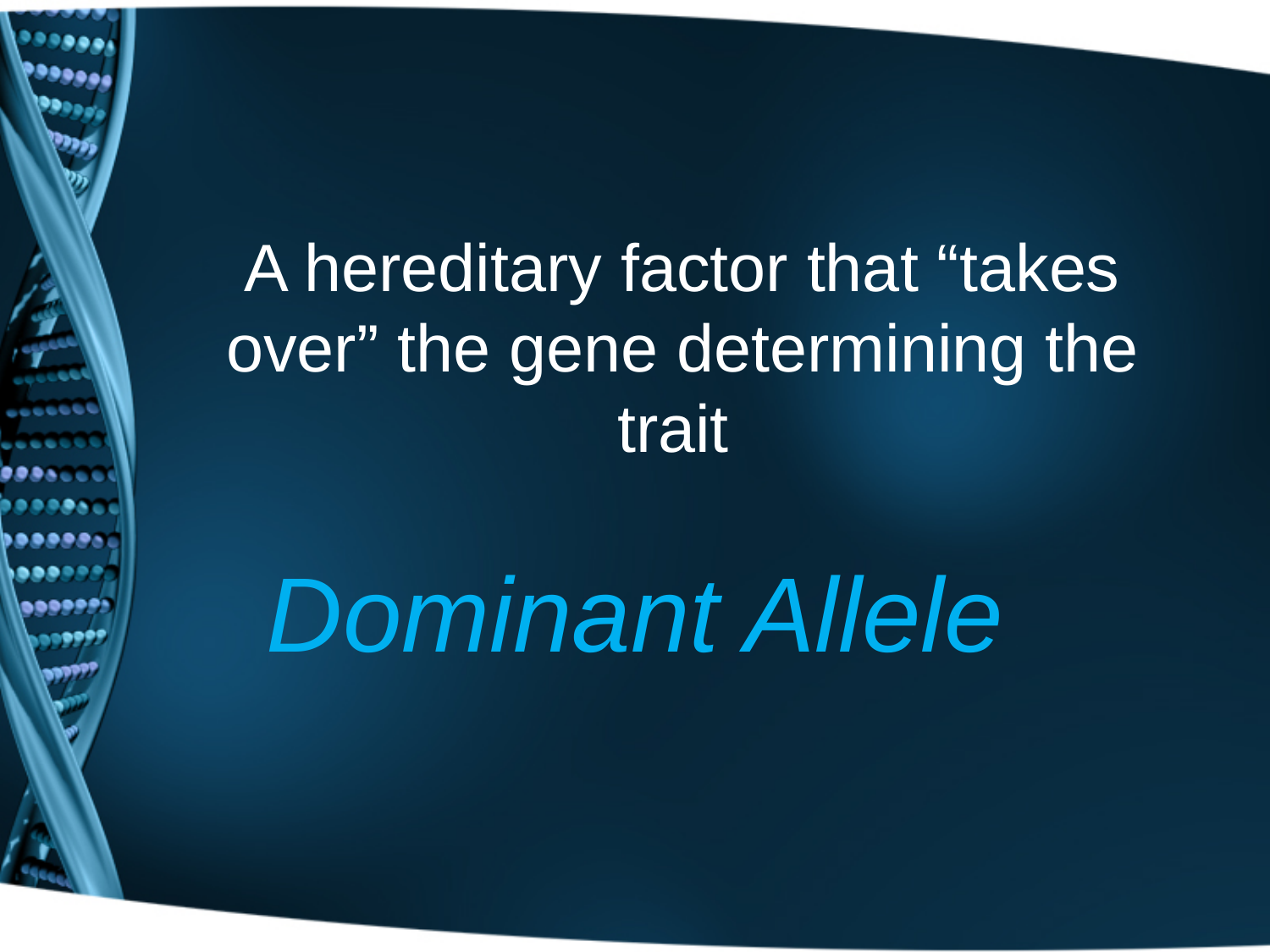

# A hereditary factor that “takes over” the gene determining the trait
Dominant Allele